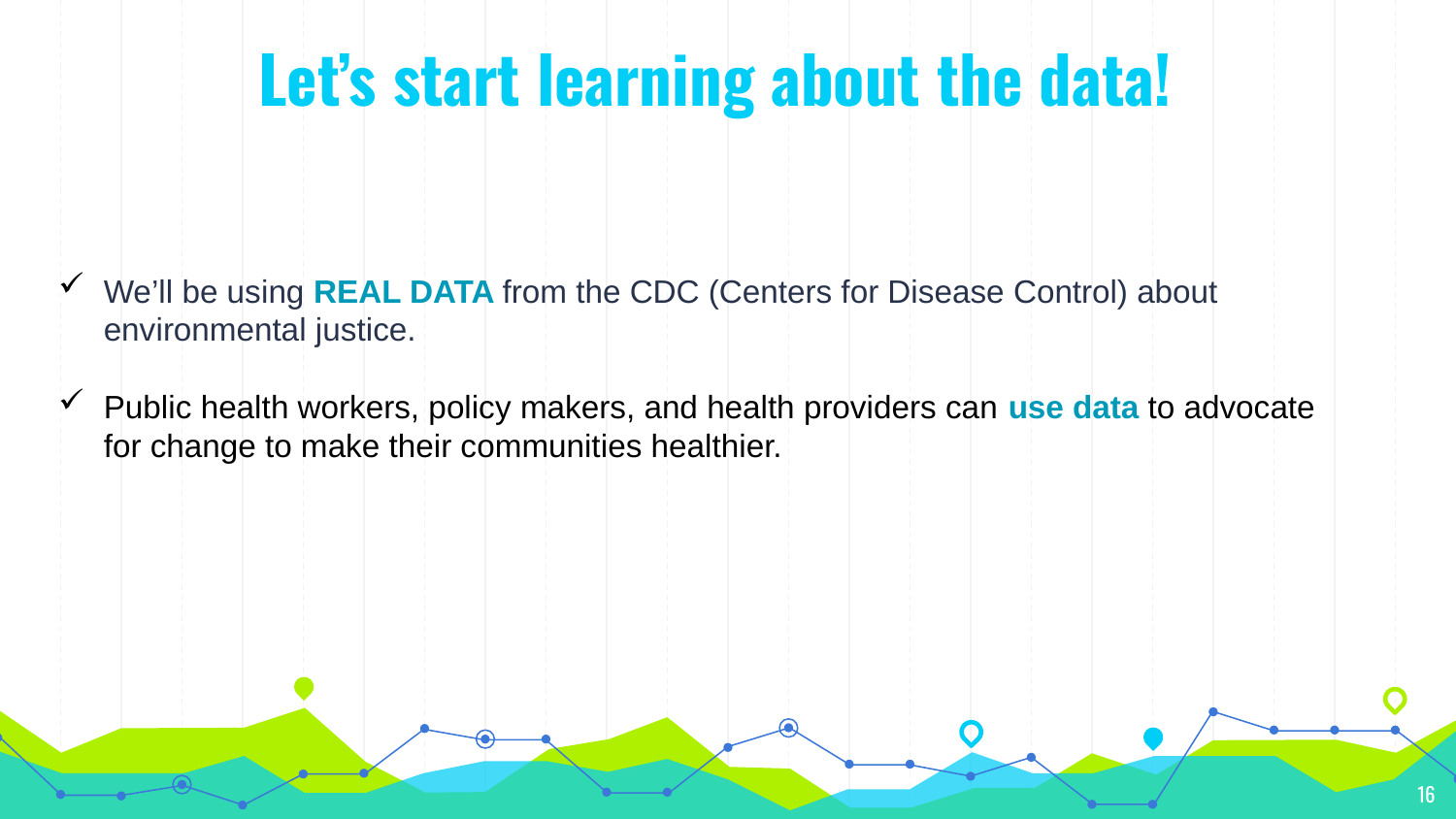

# Let’s start learning about the data!
We’ll be using REAL DATA from the CDC (Centers for Disease Control) about environmental justice.

Public health workers, policy makers, and health providers can use data to advocate for change to make their communities healthier.

16